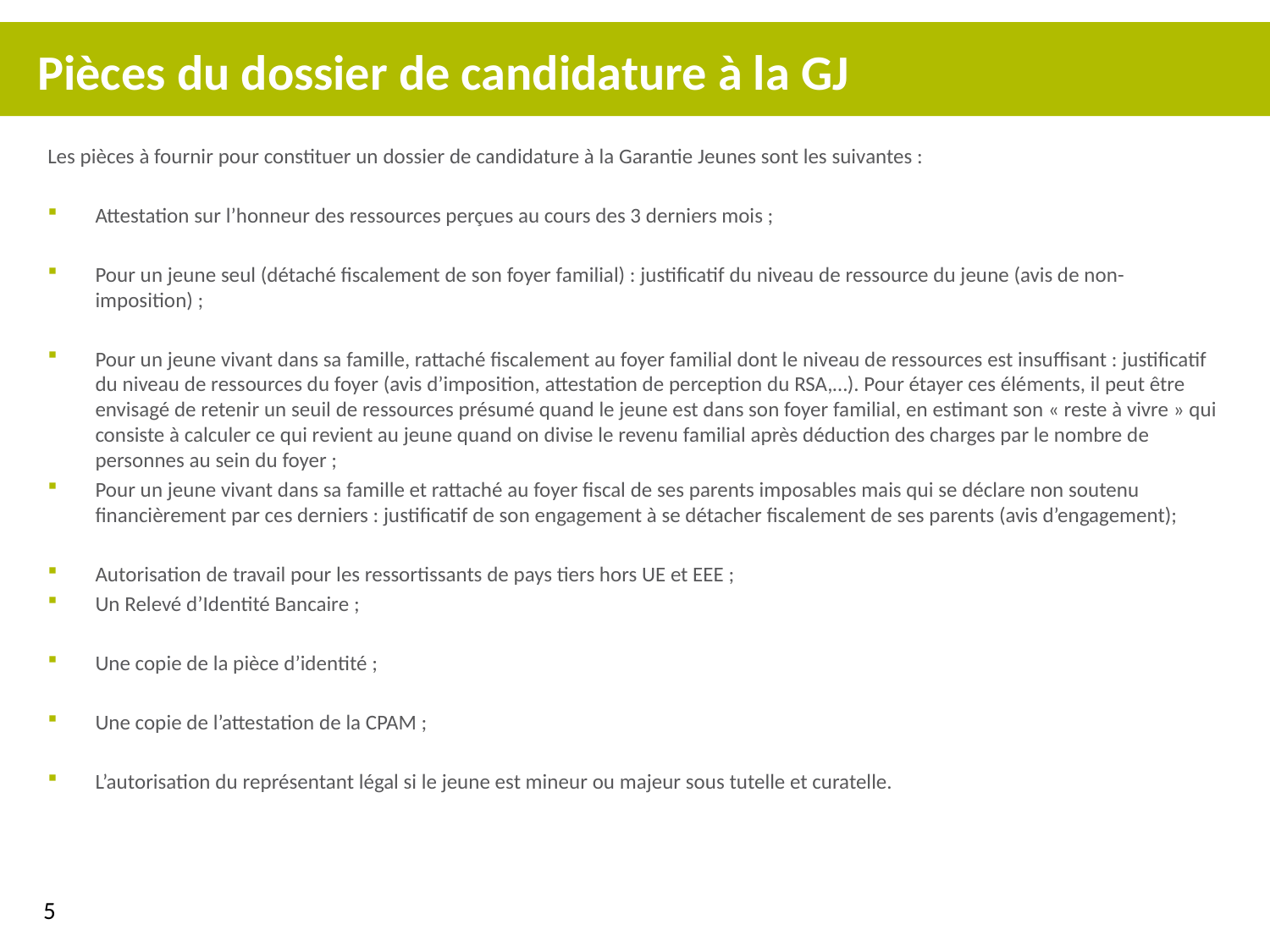

Pièces du dossier de candidature à la GJ
Les pièces à fournir pour constituer un dossier de candidature à la Garantie Jeunes sont les suivantes :

Attestation sur l’honneur des ressources perçues au cours des 3 derniers mois ;

Pour un jeune seul (détaché fiscalement de son foyer familial) : justificatif du niveau de ressource du jeune (avis de non-imposition) ;

Pour un jeune vivant dans sa famille, rattaché fiscalement au foyer familial dont le niveau de ressources est insuffisant : justificatif du niveau de ressources du foyer (avis d’imposition, attestation de perception du RSA,…). Pour étayer ces éléments, il peut être envisagé de retenir un seuil de ressources présumé quand le jeune est dans son foyer familial, en estimant son « reste à vivre » qui consiste à calculer ce qui revient au jeune quand on divise le revenu familial après déduction des charges par le nombre de personnes au sein du foyer ;
Pour un jeune vivant dans sa famille et rattaché au foyer fiscal de ses parents imposables mais qui se déclare non soutenu financièrement par ces derniers : justificatif de son engagement à se détacher fiscalement de ses parents (avis d’engagement);

Autorisation de travail pour les ressortissants de pays tiers hors UE et EEE ;
Un Relevé d’Identité Bancaire ;

Une copie de la pièce d’identité ;

Une copie de l’attestation de la CPAM ;

L’autorisation du représentant légal si le jeune est mineur ou majeur sous tutelle et curatelle.

5